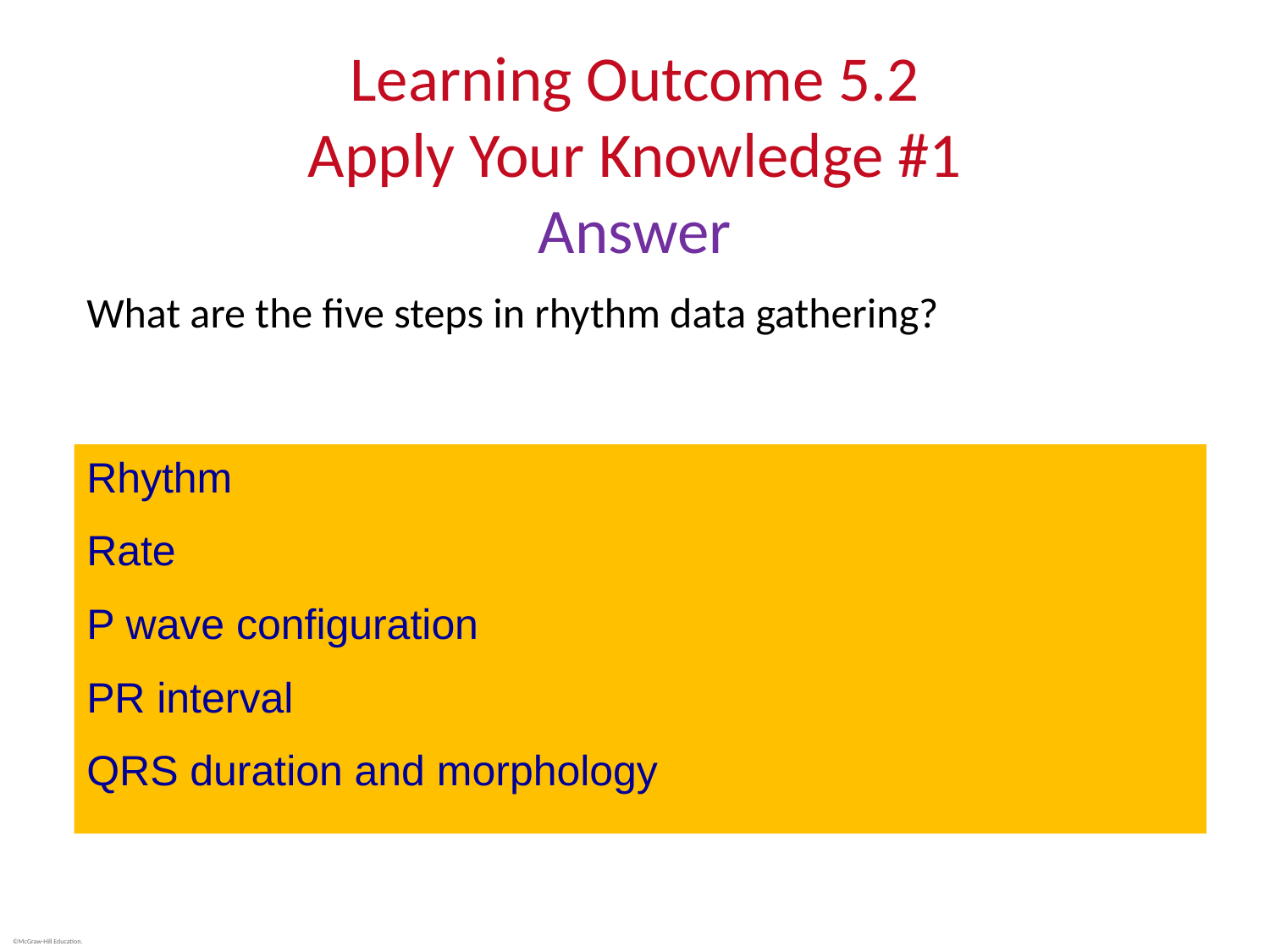

# Learning Outcome 5.2 Apply Your Knowledge #1 Answer
What are the five steps in rhythm data gathering?
Rhythm
Rate
P wave configuration
PR interval
QRS duration and morphology